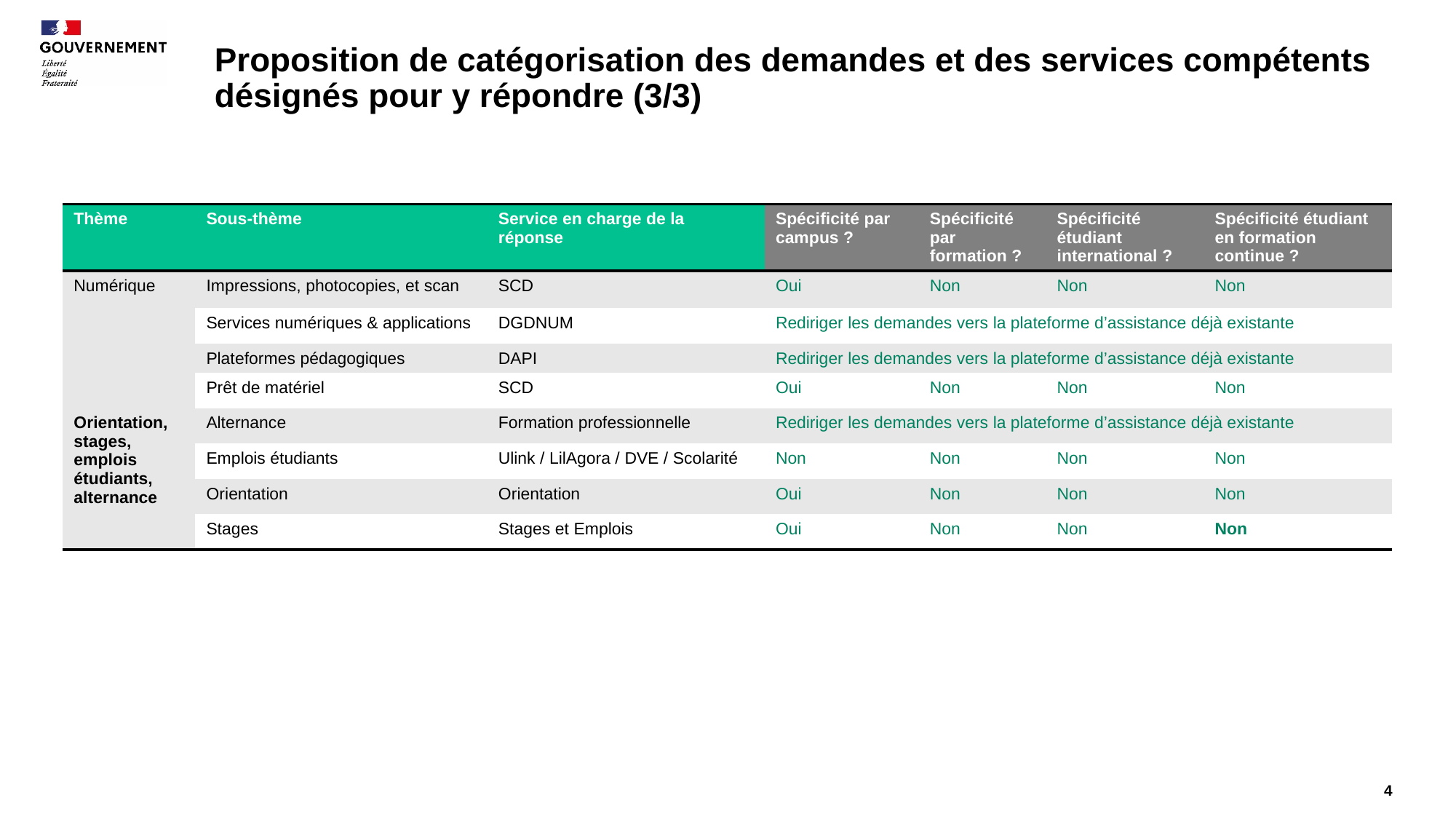

# Proposition de catégorisation des demandes et des services compétents désignés pour y répondre (3/3)
| Thème | Sous-thème | Service en charge de la réponse | Spécificité par campus ? | Spécificité par formation ? | Spécificité étudiant international ? | Spécificité étudiant en formation continue ? |
| --- | --- | --- | --- | --- | --- | --- |
| Numérique | Impressions, photocopies, et scan | SCD | Oui | Non | Non | Non |
|  | Services numériques & applications | DGDNUM | Rediriger les demandes vers la plateforme d’assistance déjà existante |  |  |  |
|  | Plateformes pédagogiques | DAPI | Rediriger les demandes vers la plateforme d’assistance déjà existante |  |  |  |
|  | Prêt de matériel | SCD | Oui | Non | Non | Non |
| Orientation, stages, emplois étudiants, alternance | Alternance | Formation professionnelle | Rediriger les demandes vers la plateforme d’assistance déjà existante |  |  |  |
|  | Emplois étudiants | Ulink / LilAgora / DVE / Scolarité | Non | Non | Non | Non |
|  | Orientation | Orientation | Oui | Non | Non | Non |
|  | Stages | Stages et Emplois | Oui | Non | Non | Non |

4